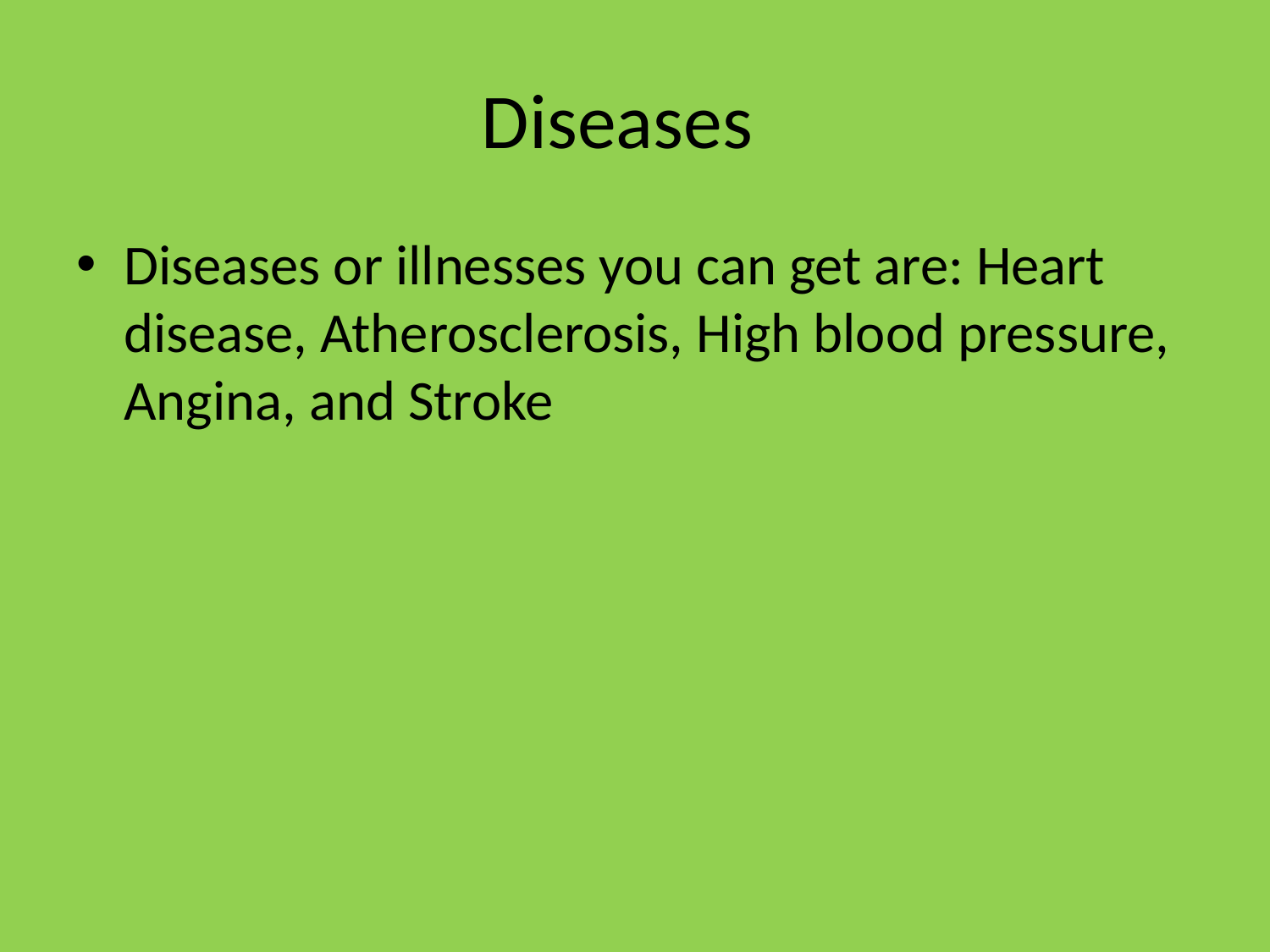

# Diseases
Diseases or illnesses you can get are: Heart disease, Atherosclerosis, High blood pressure, Angina, and Stroke